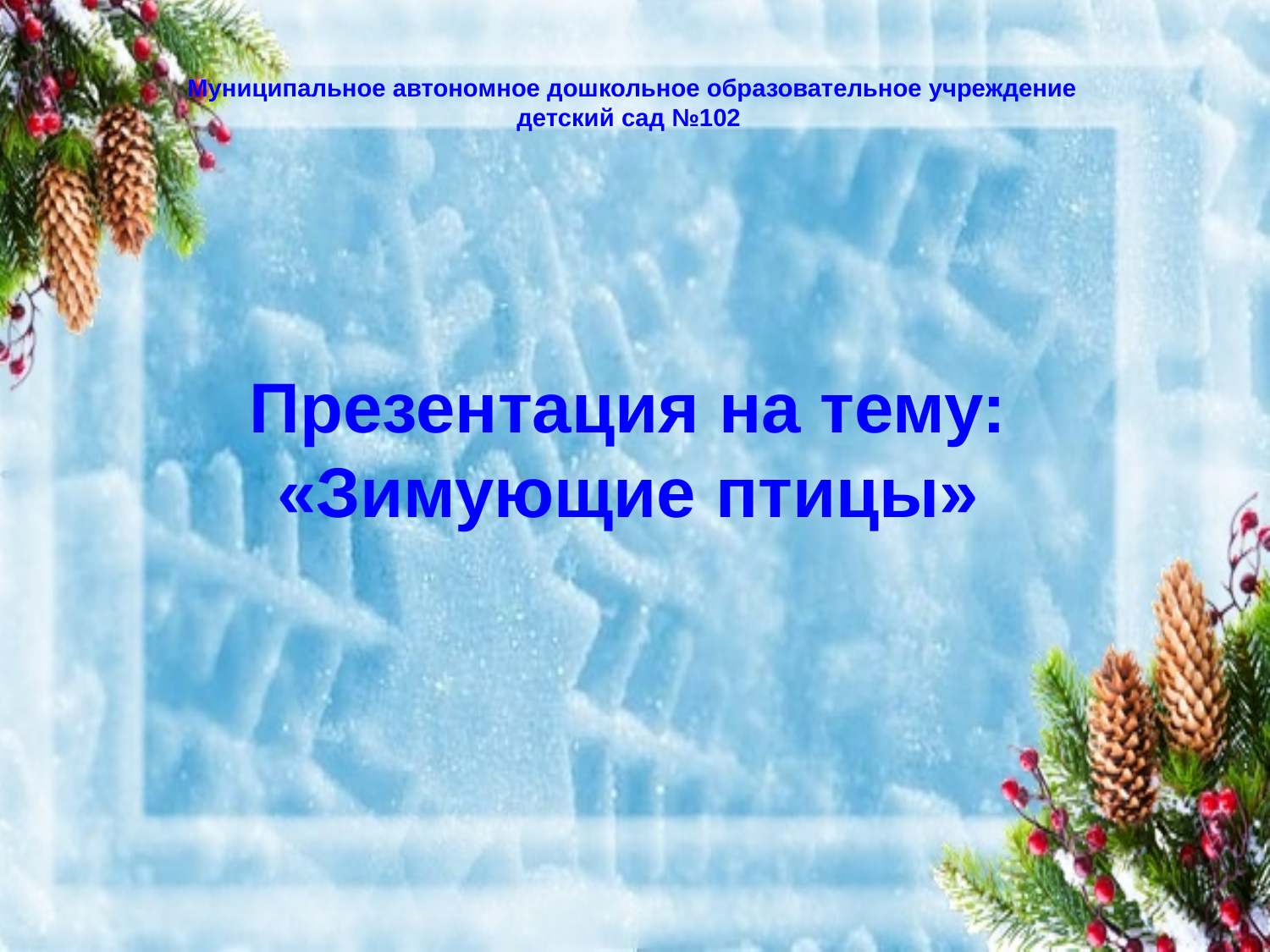

Муниципальное автономное дошкольное образовательное учреждение
детский сад №102
Презентация на тему:
«Зимующие птицы»